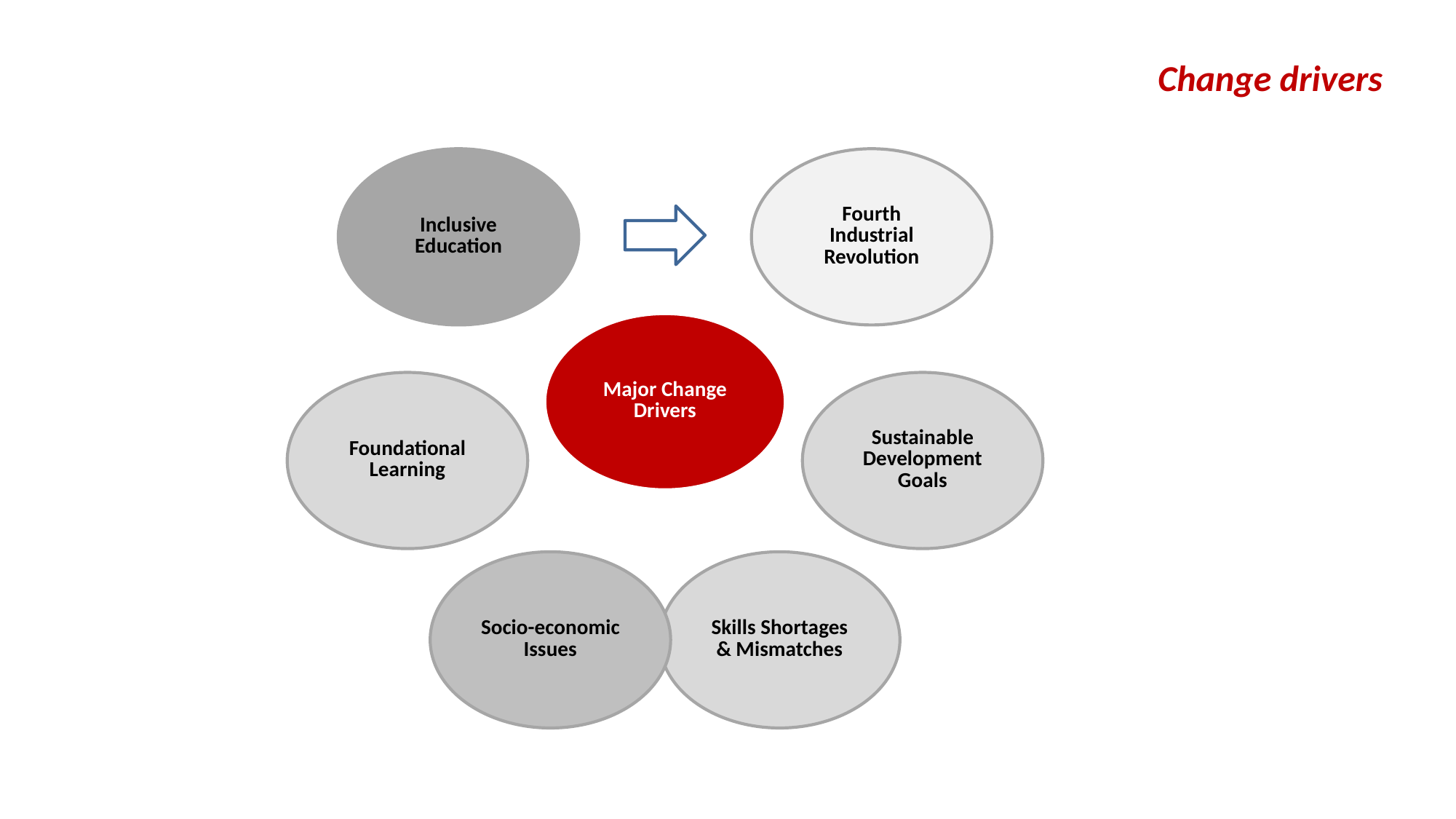

Major Change Drivers
Fourth Industrial Revolution
Skills Shortages & Mismatches
Socio-economic Issues
Inclusive Education
Sustainable Development Goals
Foundational
Learning
Change drivers